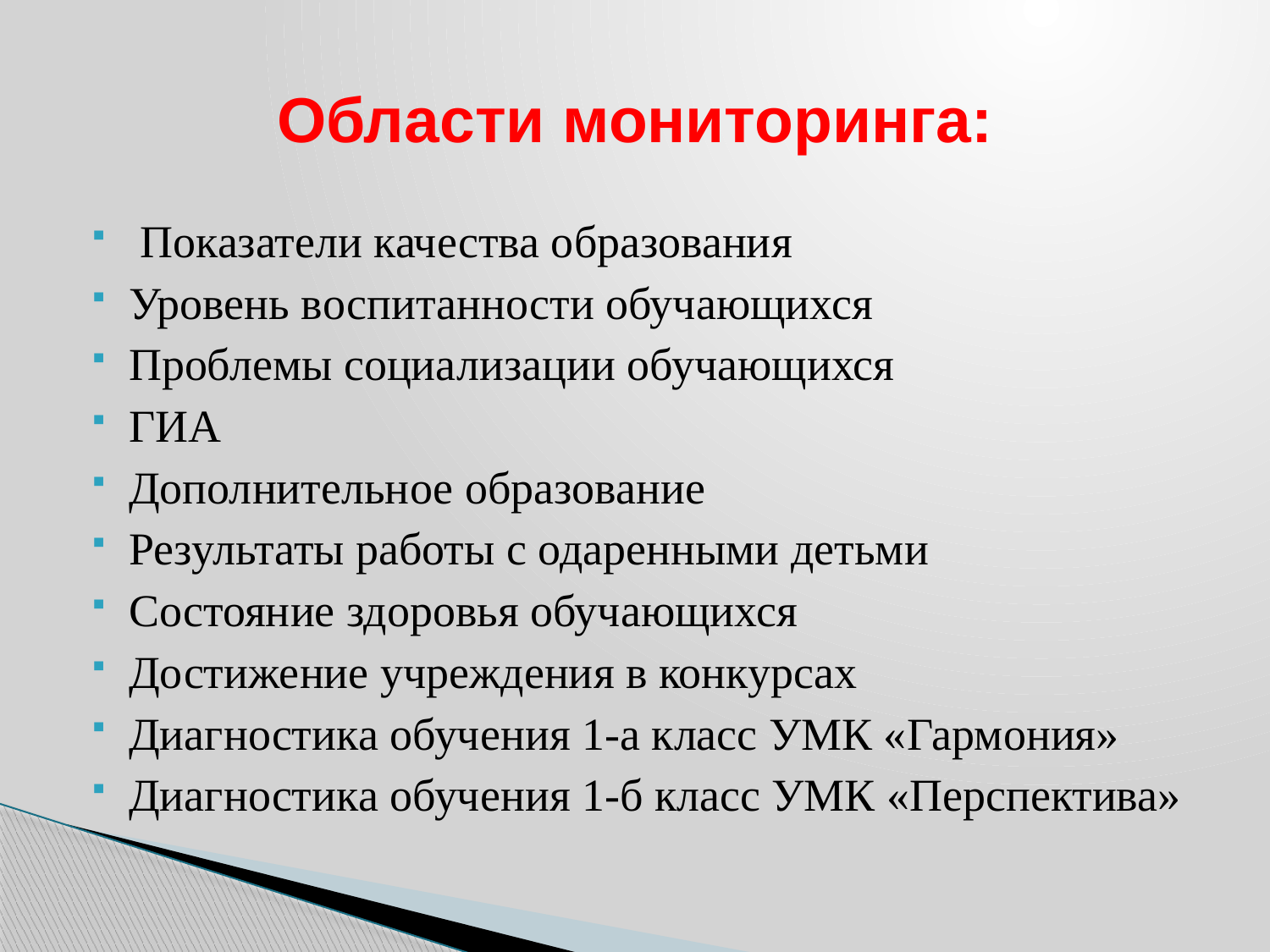

# Области мониторинга:
 Показатели качества образования
Уровень воспитанности обучающихся
Проблемы социализации обучающихся
ГИА
Дополнительное образование
Результаты работы с одаренными детьми
Состояние здоровья обучающихся
Достижение учреждения в конкурсах
Диагностика обучения 1-а класс УМК «Гармония»
Диагностика обучения 1-б класс УМК «Перспектива»